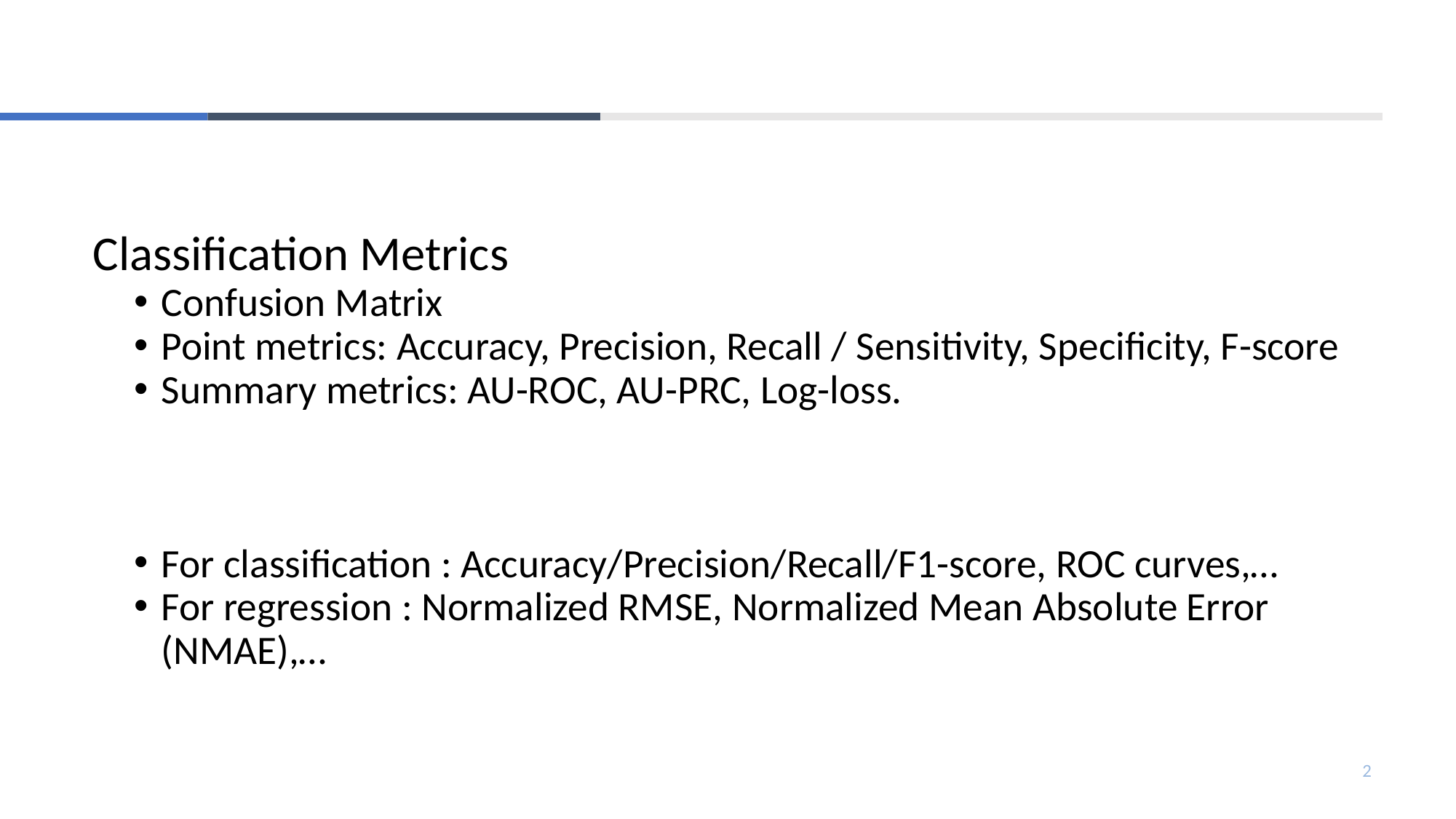

#
Classification Metrics
Confusion Matrix
Point metrics: Accuracy, Precision, Recall / Sensitivity, Specificity, F-score
Summary metrics: AU-ROC, AU-PRC, Log-loss.

For classification : Accuracy/Precision/Recall/F1-score, ROC curves,…
For regression : Normalized RMSE, Normalized Mean Absolute Error (NMAE),…

2